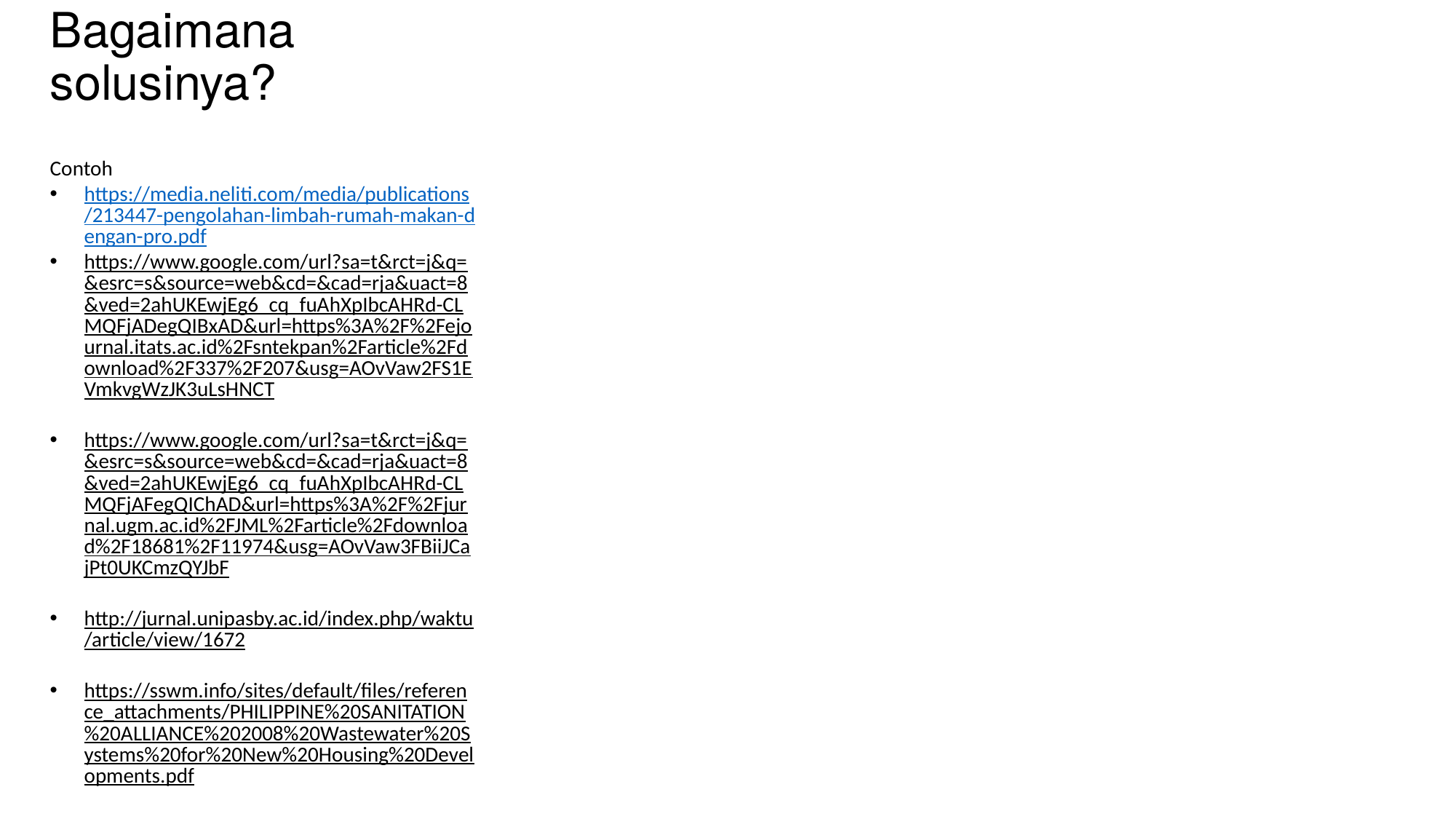

Bagaimana solusinya?
Contoh
https://media.neliti.com/media/publications/213447-pengolahan-limbah-rumah-makan-dengan-pro.pdf
https://www.google.com/url?sa=t&rct=j&q=&esrc=s&source=web&cd=&cad=rja&uact=8&ved=2ahUKEwjEg6_cq_fuAhXpIbcAHRd-CLMQFjADegQIBxAD&url=https%3A%2F%2Fejournal.itats.ac.id%2Fsntekpan%2Farticle%2Fdownload%2F337%2F207&usg=AOvVaw2FS1EVmkvgWzJK3uLsHNCT
https://www.google.com/url?sa=t&rct=j&q=&esrc=s&source=web&cd=&cad=rja&uact=8&ved=2ahUKEwjEg6_cq_fuAhXpIbcAHRd-CLMQFjAFegQIChAD&url=https%3A%2F%2Fjurnal.ugm.ac.id%2FJML%2Farticle%2Fdownload%2F18681%2F11974&usg=AOvVaw3FBiiJCajPt0UKCmzQYJbF
http://jurnal.unipasby.ac.id/index.php/waktu/article/view/1672
https://sswm.info/sites/default/files/reference_attachments/PHILIPPINE%20SANITATION%20ALLIANCE%202008%20Wastewater%20Systems%20for%20New%20Housing%20Developments.pdf